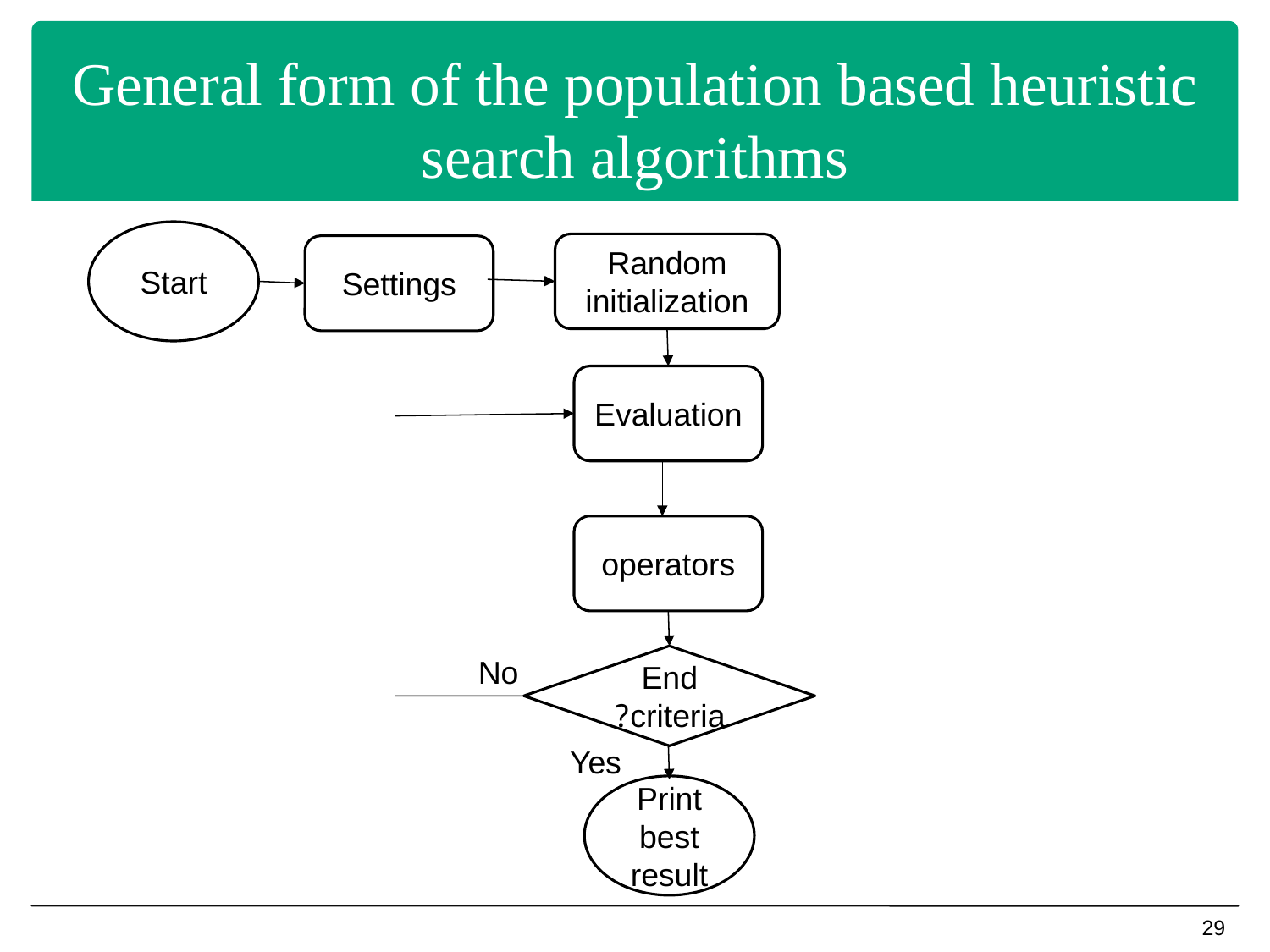

# General form of the population based heuristic search algorithms
Start
Random initialization
Settings
Evaluation
operators
No
End criteria?
Yes
Print best result
29